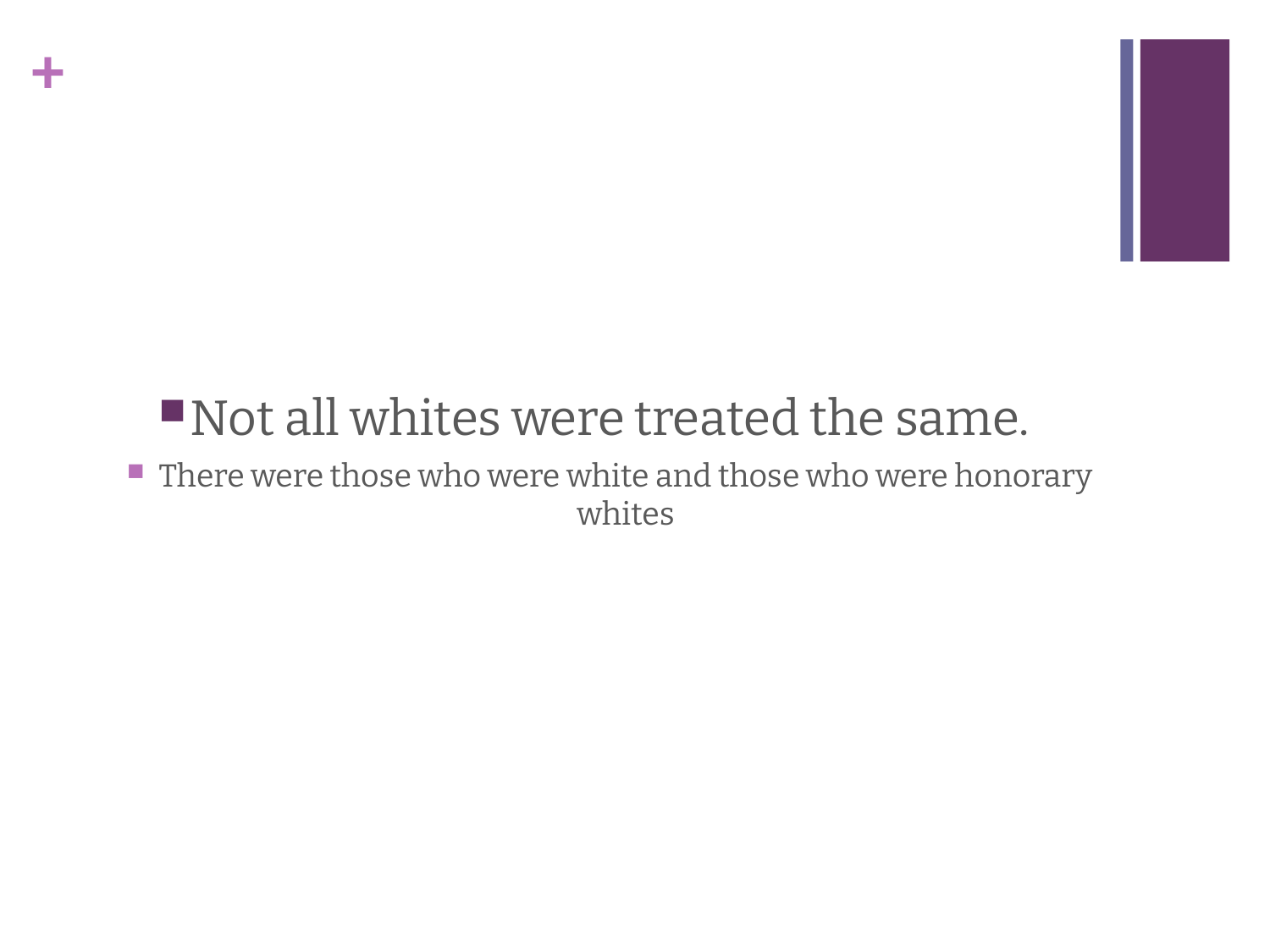

#
Not all whites were treated the same.
There were those who were white and those who were honorary whites